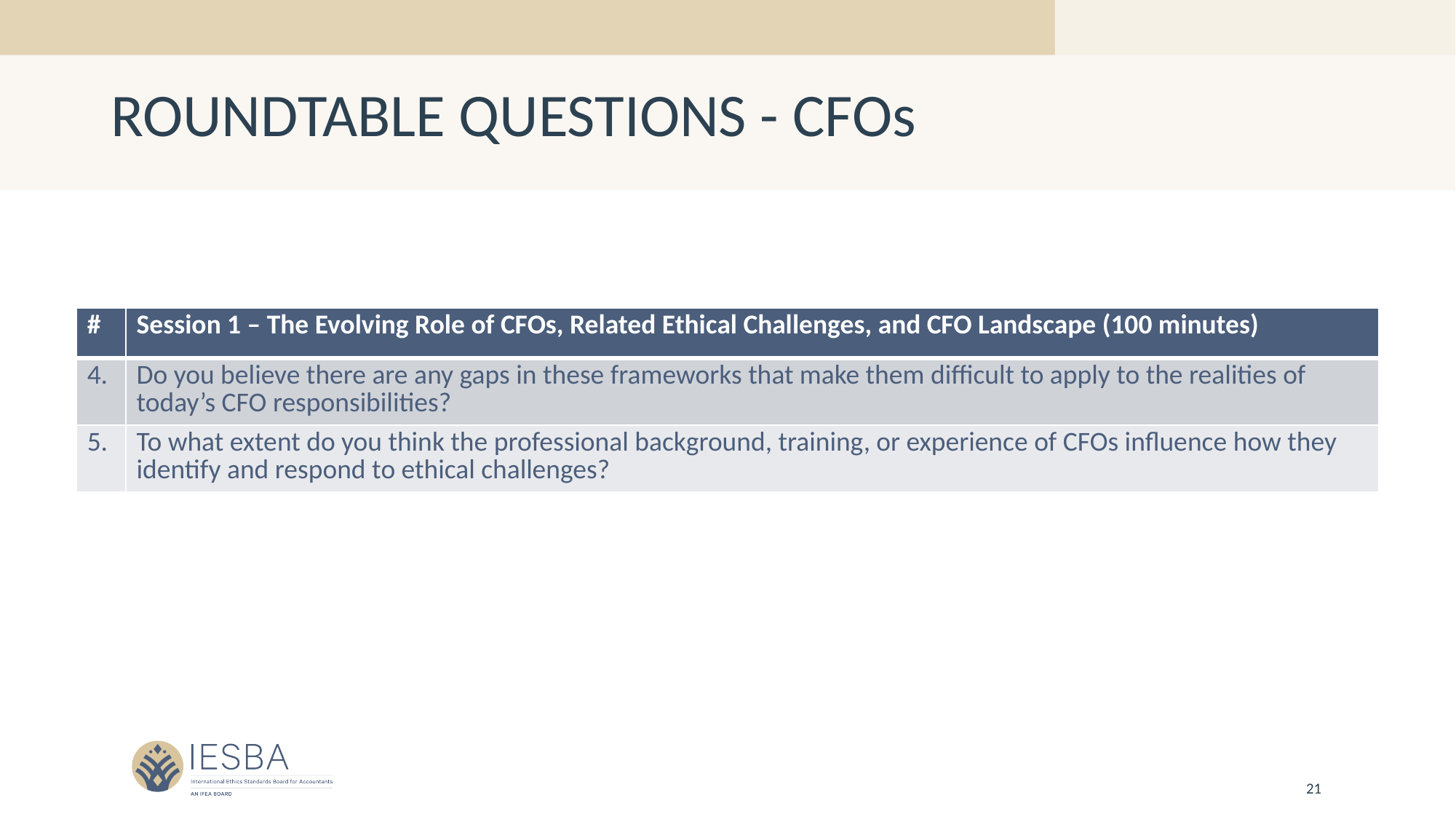

ROUNDTABLE QUESTIONS - CFOs

| # | Session 1 – The Evolving Role of CFOs, Related Ethical Challenges, and CFO Landscape (100 minutes) |
| --- | --- |
| 4. | Do you believe there are any gaps in these frameworks that make them difficult to apply to the realities of today’s CFO responsibilities? |
| 5. | To what extent do you think the professional background, training, or experience of CFOs influence how they identify and respond to ethical challenges? |
21